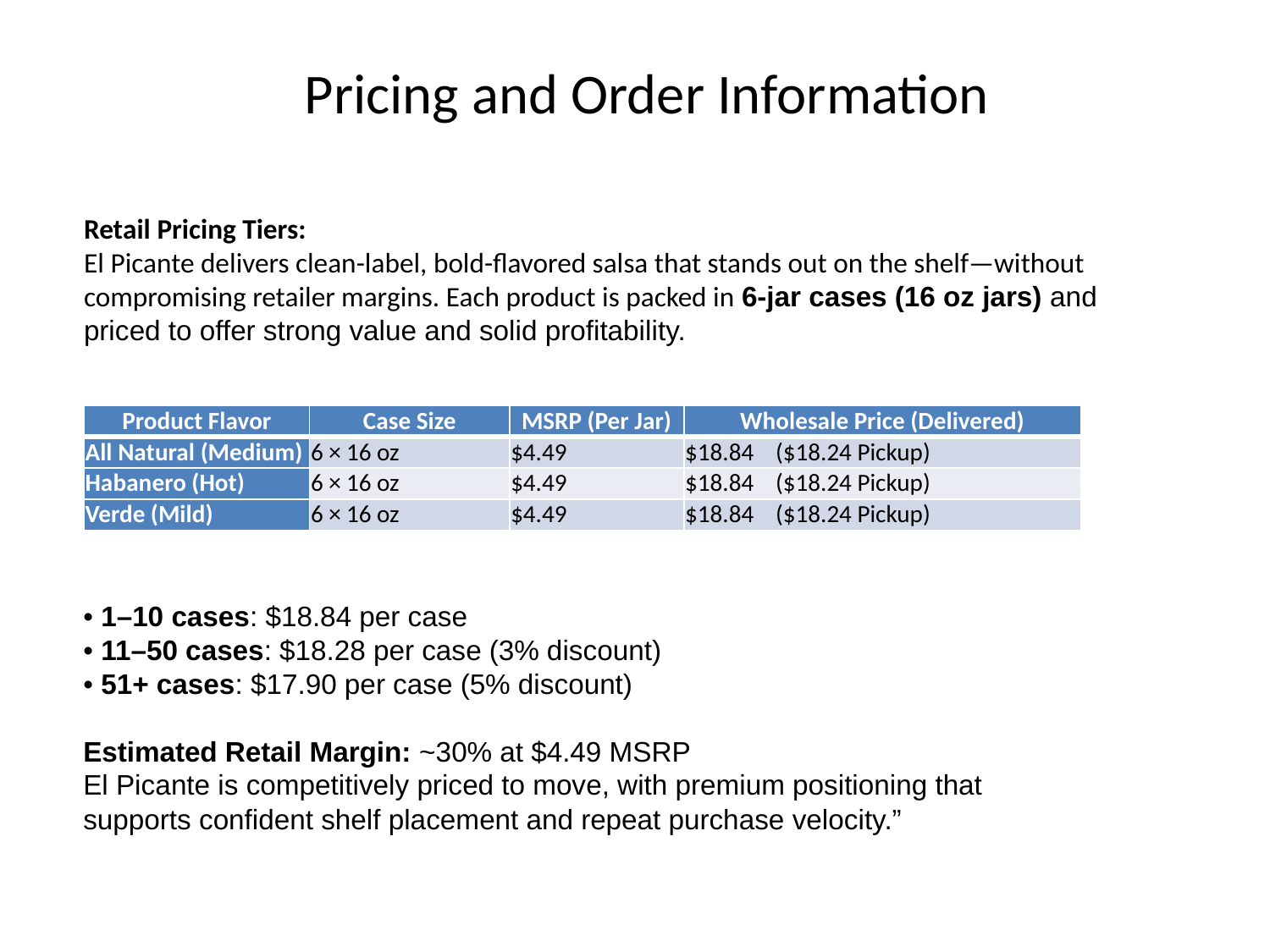

Pricing and Order Information
Retail Pricing Tiers:
El Picante delivers clean-label, bold-flavored salsa that stands out on the shelf—without compromising retailer margins. Each product is packed in 6-jar cases (16 oz jars) and priced to offer strong value and solid profitability.

| Product Flavor | Case Size | MSRP (Per Jar) | Wholesale Price (Delivered) |
| --- | --- | --- | --- |
| All Natural (Medium) | 6 × 16 oz | $4.49 | $18.84 ($18.24 Pickup) |
| Habanero (Hot) | 6 × 16 oz | $4.49 | $18.84 ($18.24 Pickup) |
| Verde (Mild) | 6 × 16 oz | $4.49 | $18.84 ($18.24 Pickup) |
• 1–10 cases: $18.84 per case
• 11–50 cases: $18.28 per case (3% discount)
• 51+ cases: $17.90 per case (5% discount)

Estimated Retail Margin: ~30% at $4.49 MSRP
El Picante is competitively priced to move, with premium positioning that supports confident shelf placement and repeat purchase velocity.”